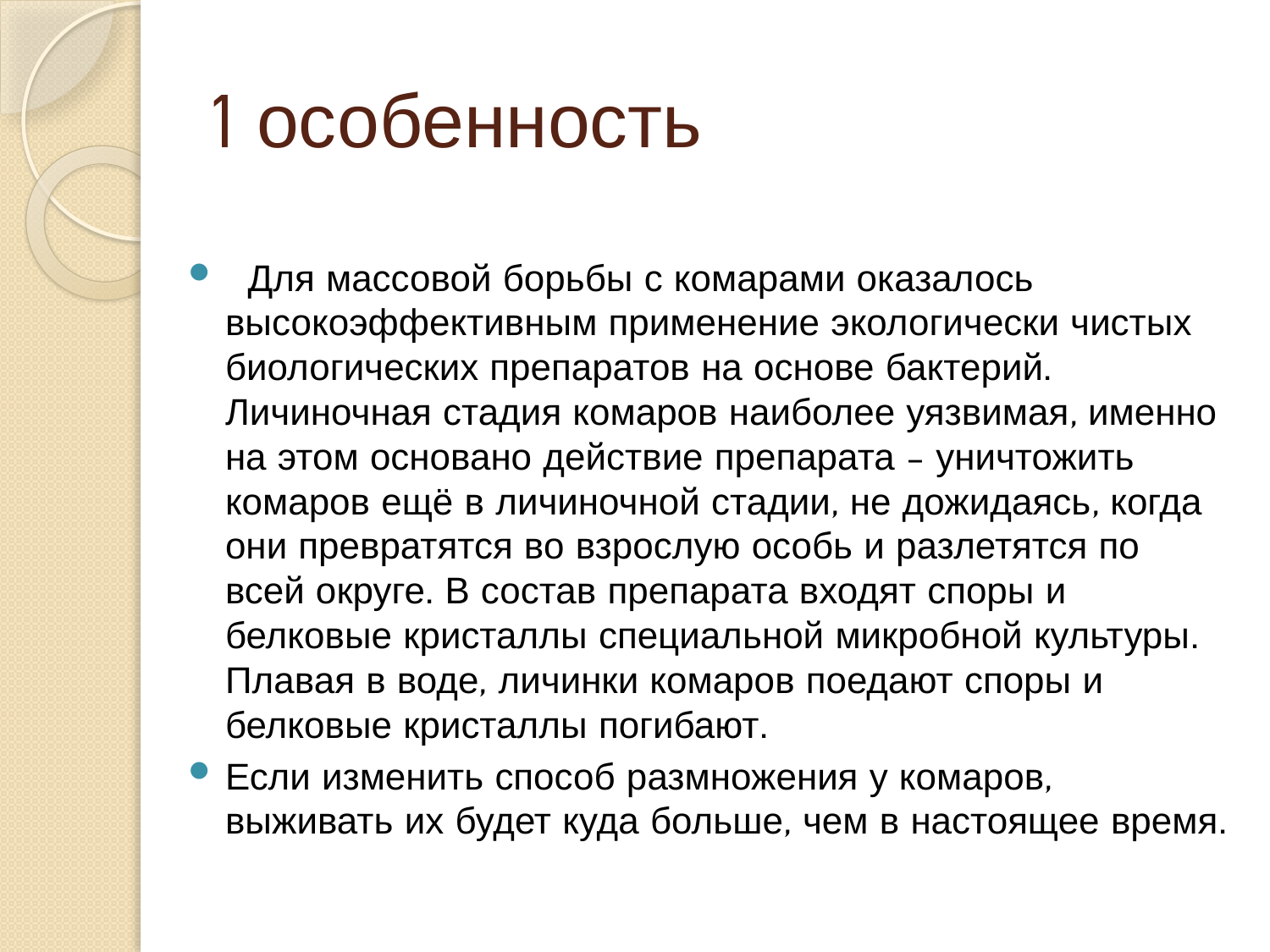

# 1 особенность

  Для массовой борьбы с комарами оказалось высокоэффективным применение экологически чистых биологических препаратов на основе бактерий. Личиночная стадия комаров наиболее уязвимая, именно на этом основано действие препарата – уничтожить комаров ещё в личиночной стадии, не дожидаясь, когда они превратятся во взрослую особь и разлетятся по всей округе. В состав препарата входят споры и белковые кристаллы специальной микробной культуры. Плавая в воде, личинки комаров поедают споры и белковые кристаллы погибают.
Если изменить способ размножения у комаров, выживать их будет куда больше, чем в настоящее время.